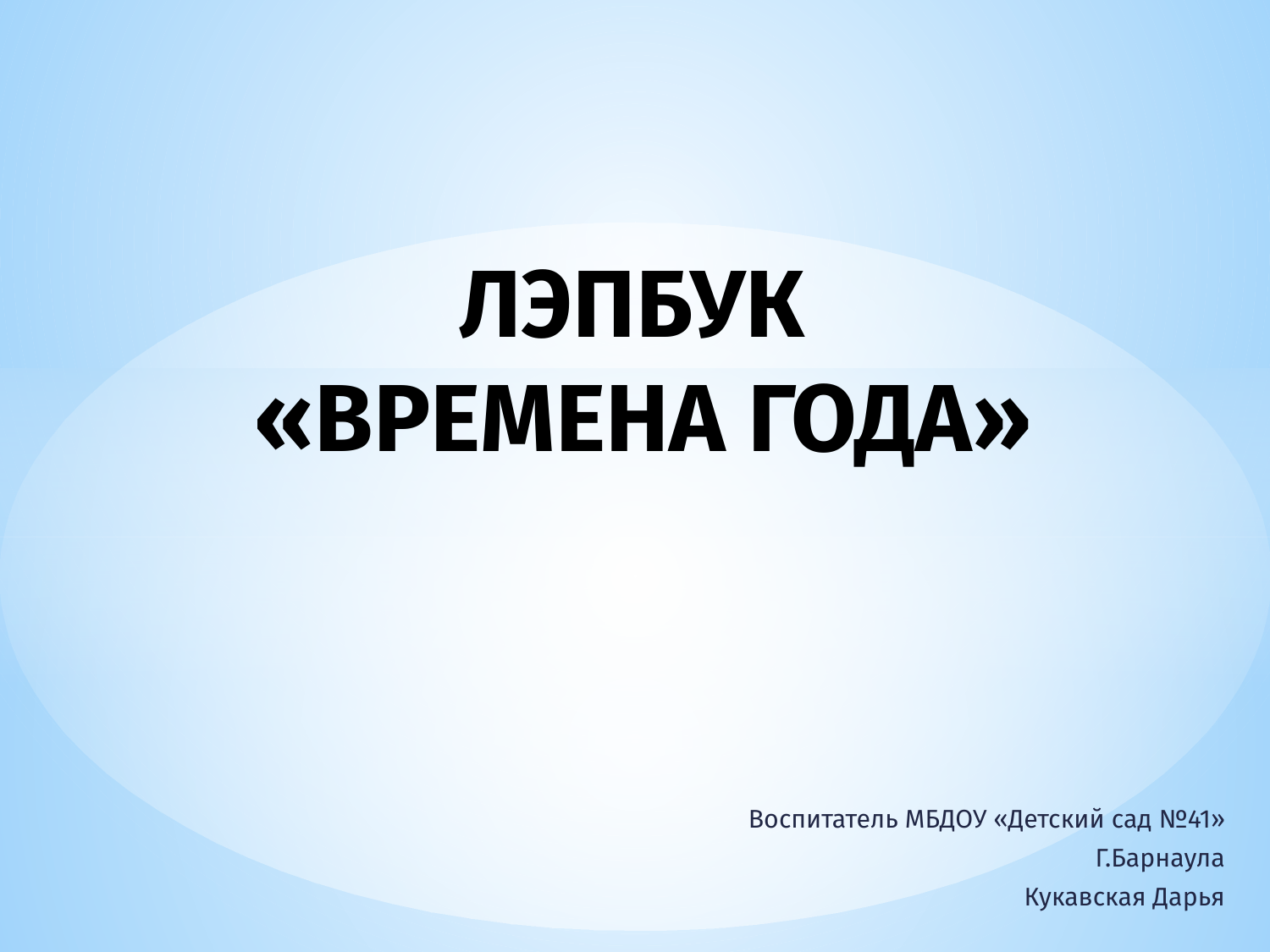

# ЛЭПБУК «ВРЕМЕНА ГОДА»
Воспитатель МБДОУ «Детский сад №41»
Г.Барнаула
Кукавская Дарья